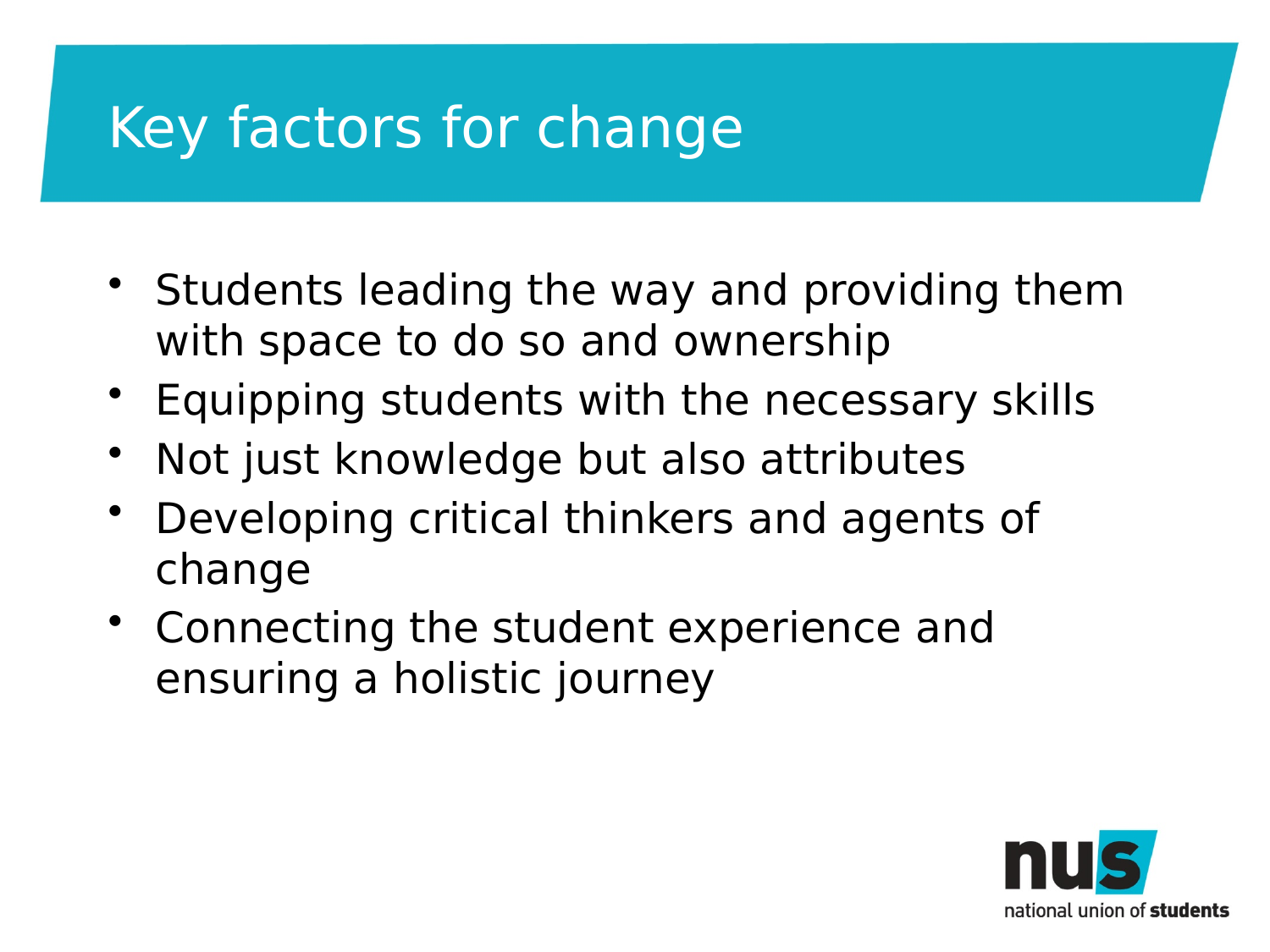

# Key factors for change
Students leading the way and providing them with space to do so and ownership
Equipping students with the necessary skills
Not just knowledge but also attributes
Developing critical thinkers and agents of change
Connecting the student experience and ensuring a holistic journey